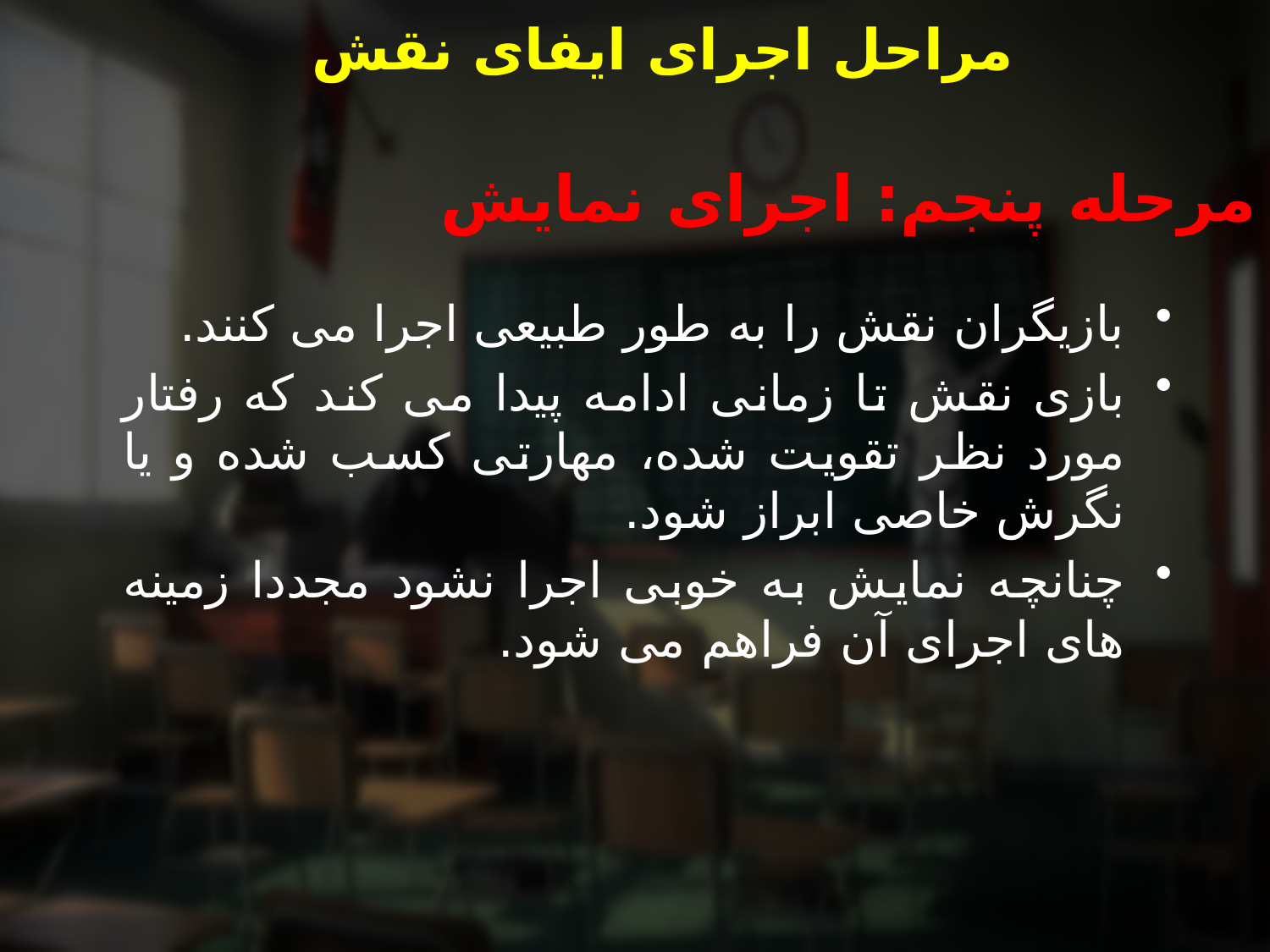

# مراحل اجرای ایفای نقش
مرحله پنجم: اجرای نمایش
بازیگران نقش را به طور طبیعی اجرا می کنند.
بازی نقش تا زمانی ادامه پیدا می کند که رفتار مورد نظر تقویت شده، مهارتی کسب شده و یا نگرش خاصی ابراز شود.
چنانچه نمایش به خوبی اجرا نشود مجددا زمینه های اجرای آن فراهم می شود.